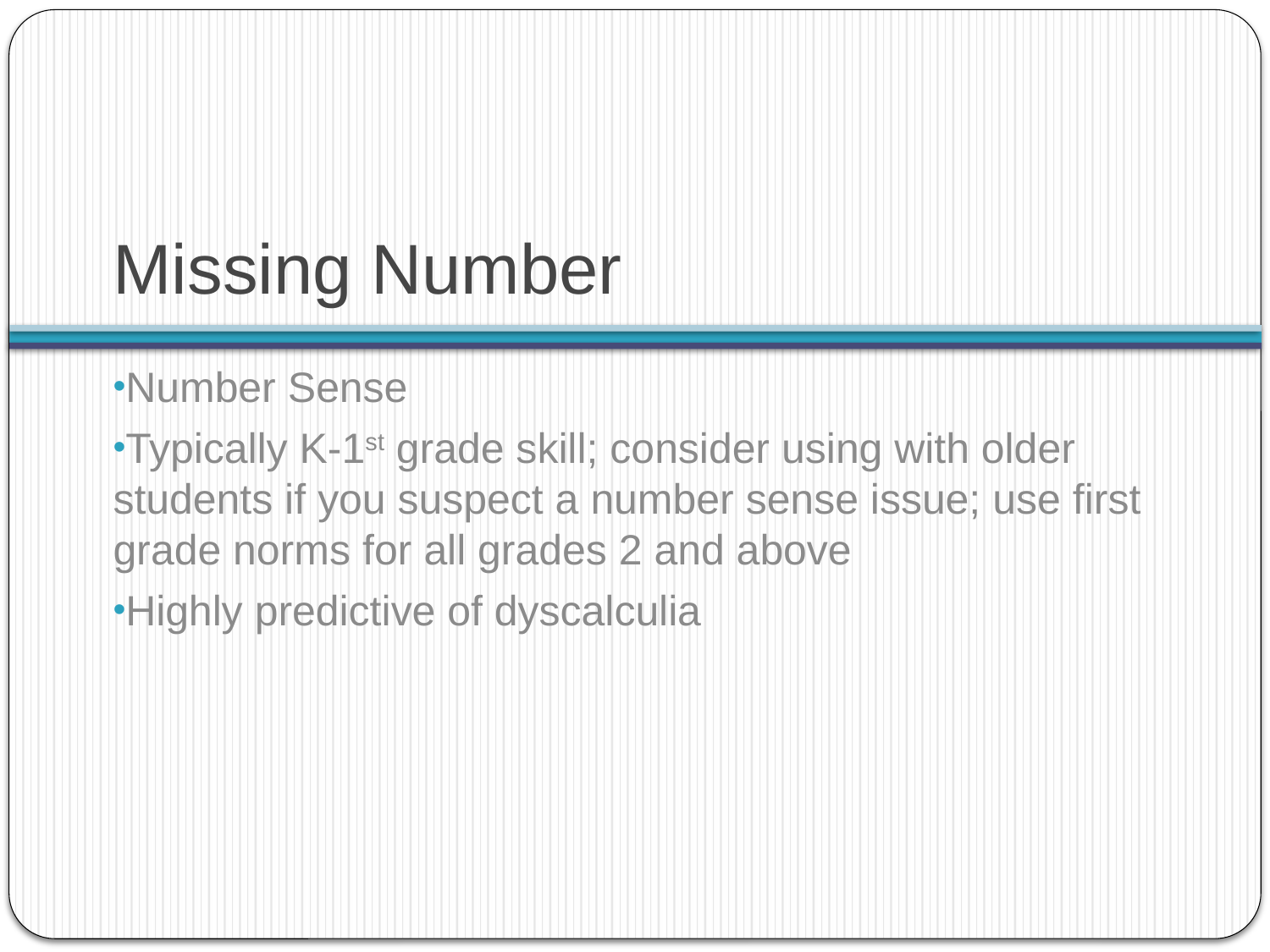

# Missing Number
Number Sense
Typically K-1st grade skill; consider using with older students if you suspect a number sense issue; use first grade norms for all grades 2 and above
Highly predictive of dyscalculia